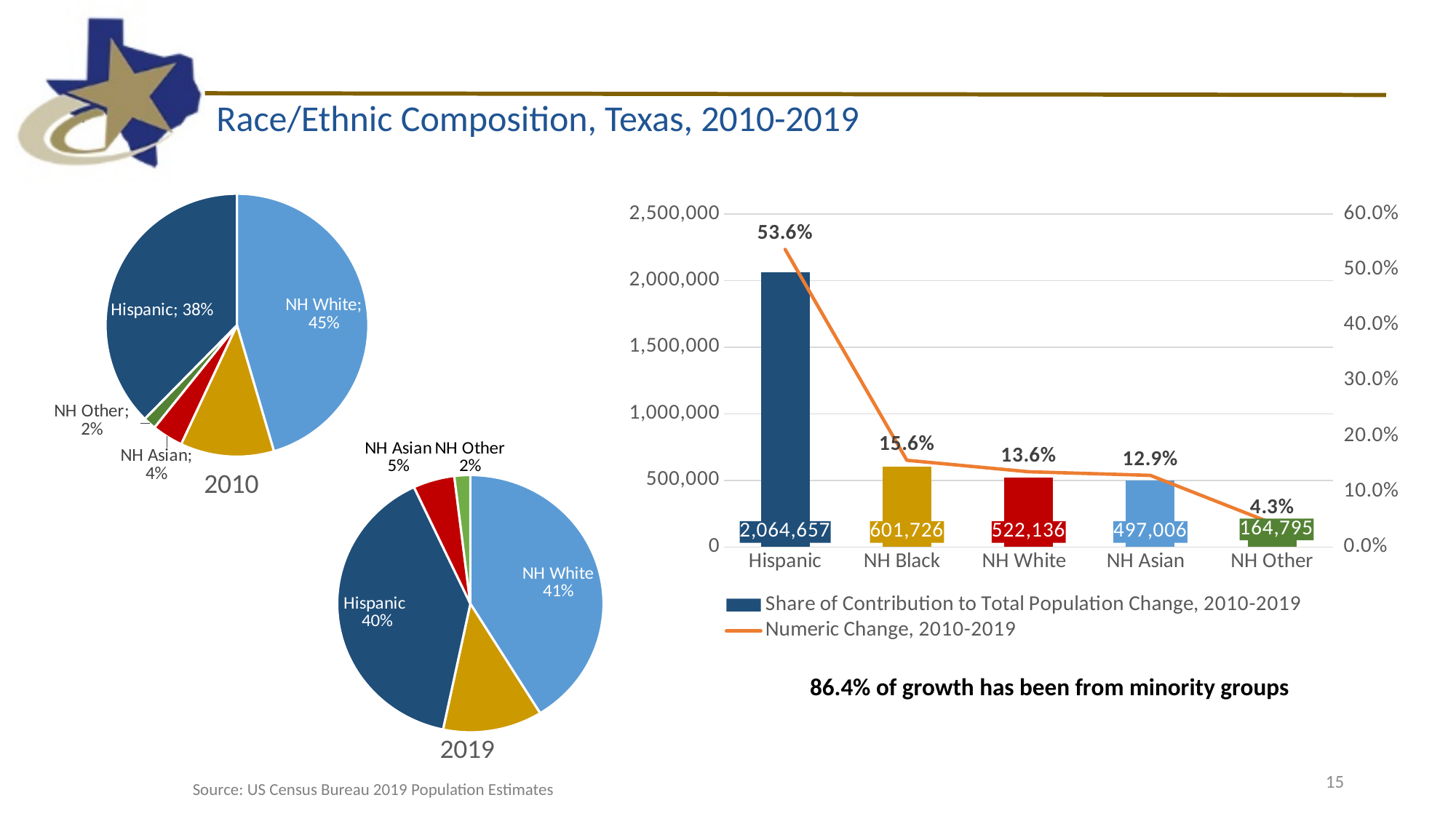

Race/Ethnic Composition, Texas, 2010-2019

### Chart: 2010

| Category |  |
|---|---|
| NH White | 0.4544992255293091 |
| NH Black | 0.11532389354924315 |
| NH Asian | 0.03819930682795265 |
| NH Other | 0.015731404839208003 |
| Hispanic | 0.37624616925428706 |

### Chart

| Category |  |  |
|---|---|---|
| Hispanic | 2064657.0 | 0.5362299756903323 |
| NH Black   | 601726.0 | 0.15627947806935527 |
| NH White   | 522136.0 | 0.1356084689064805 |
| NH Asian   | 497006.0 | 0.12908173866068276 |
| NH Other | 164795.0 | 0.042800338673149245 |

### Chart: 2019

| Category |  |
|---|---|
| NH White | 0.41215419528035724 |
| NH Black | 0.1207623248281368 |
| Hispanic  | 0.39749018145025494 |
| NH Asian | 0.0502674500560959 |
| NH Other | 0.01932584838515512 |
86.4% of growth has been from minority groups
15
Source: US Census Bureau 2019 Population Estimates